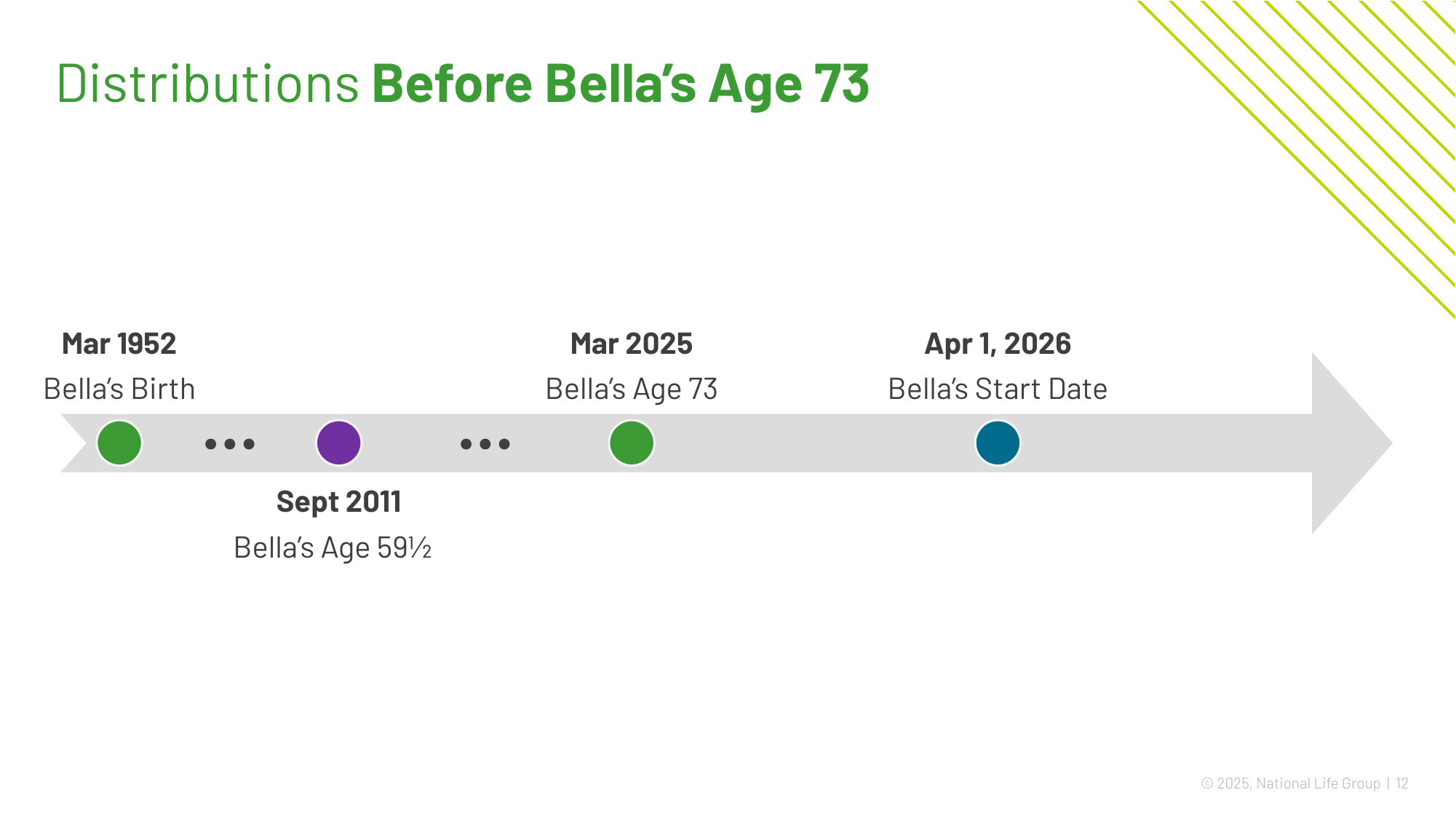

# Distributions Before Bella’s Age 73
Mar 1952
Bella’s Birth
Mar 2025
Bella’s Age 73
Apr 1, 2026
Bella’s Start Date

Sept 2011
Bella’s Age 59½
© 2025, National Life Group  |  12